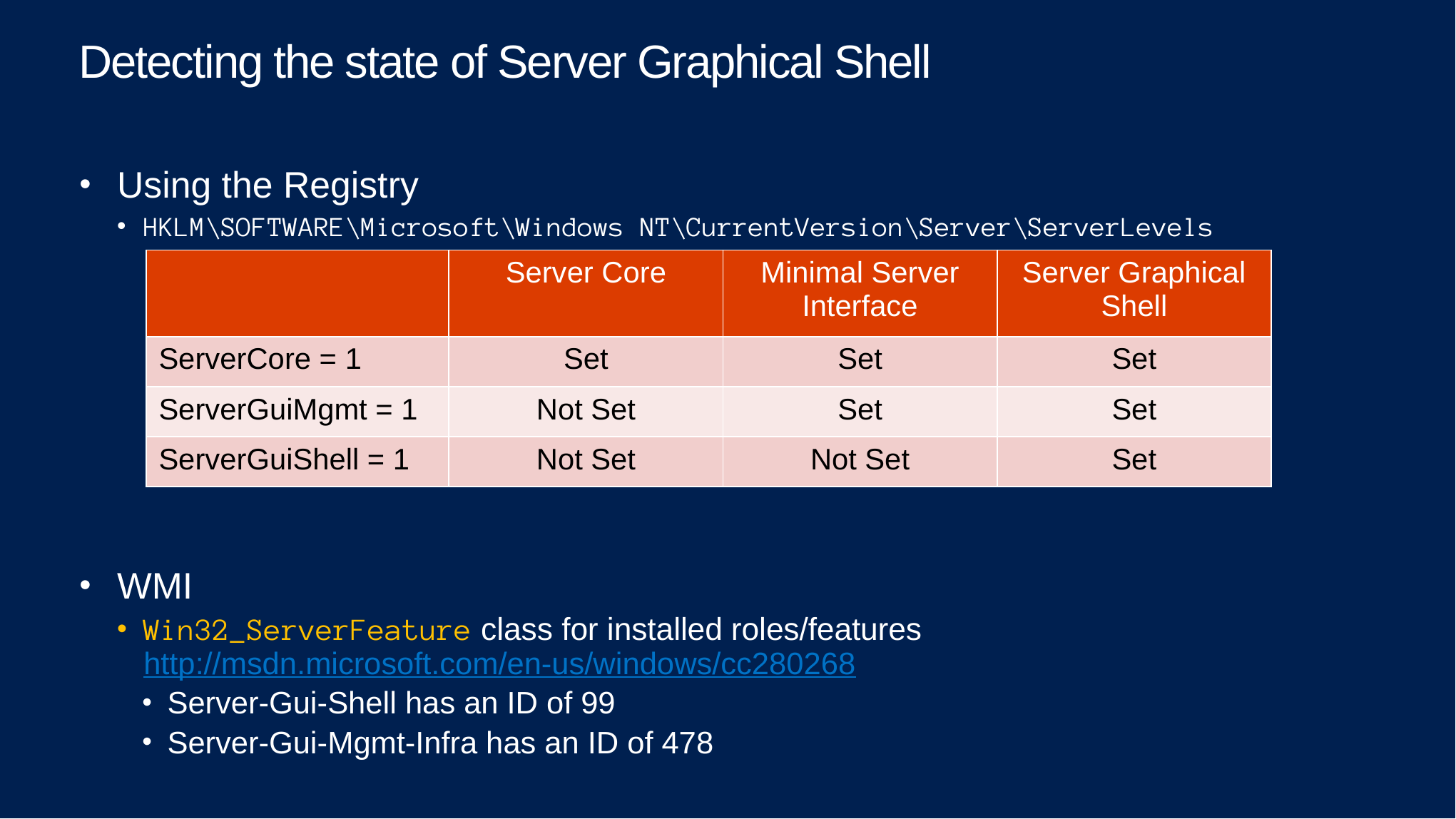

# Detecting the state of Server Graphical Shell
Using the Registry
HKLM\SOFTWARE\Microsoft\Windows NT\CurrentVersion\Server\ServerLevels

WMI
Win32_ServerFeature class for installed roles/features
http://msdn.microsoft.com/en-us/windows/cc280268
Server-Gui-Shell has an ID of 99
Server-Gui-Mgmt-Infra has an ID of 478
|  | Server Core | Minimal Server Interface | Server Graphical Shell |
| --- | --- | --- | --- |
| ServerCore = 1 | Set | Set | Set |
| ServerGuiMgmt = 1 | Not Set | Set | Set |
| ServerGuiShell = 1 | Not Set | Not Set | Set |